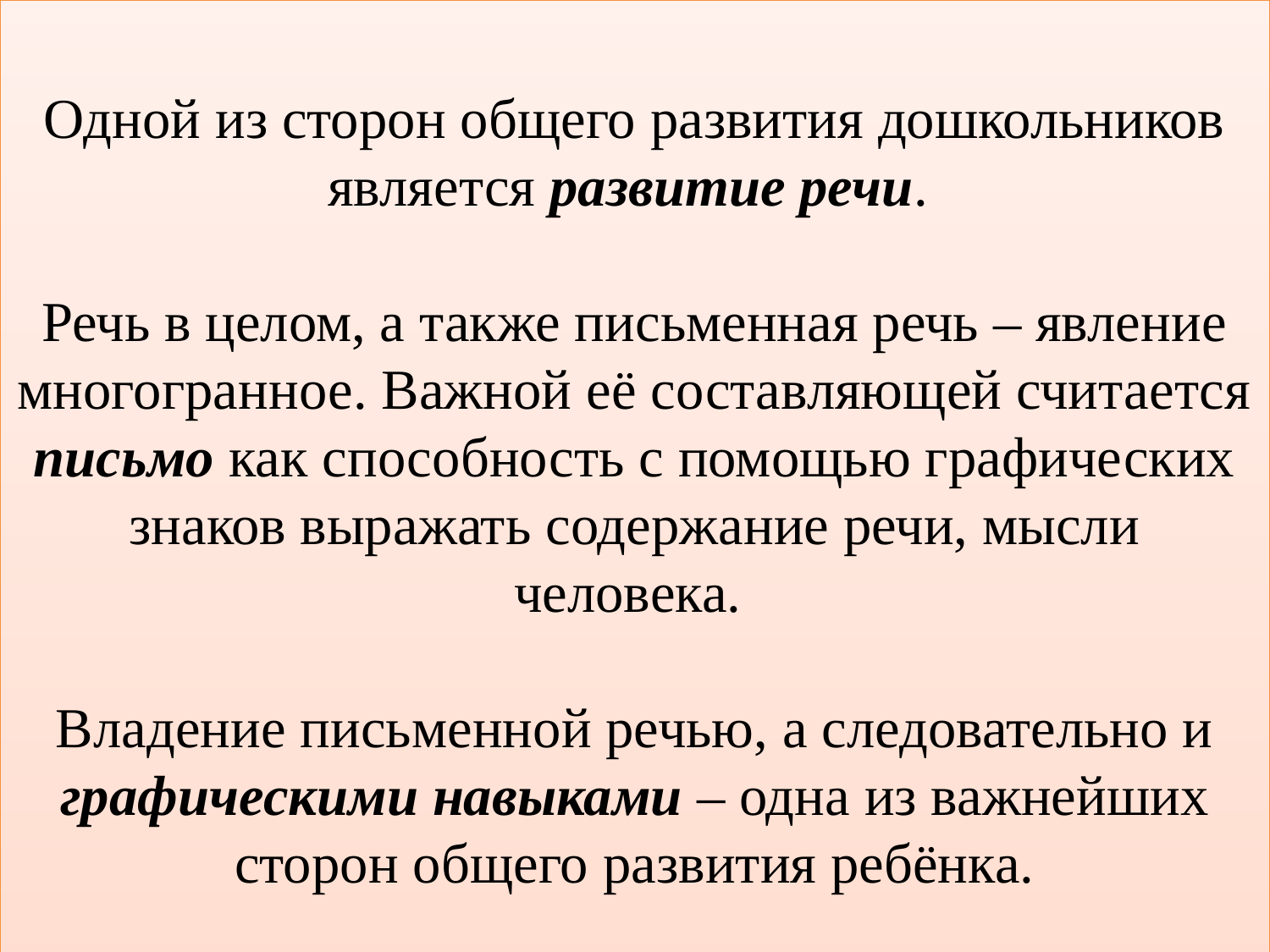

Одной из сторон общего развития дошкольников является развитие речи.

Речь в целом, а также письменная речь – явление многогранное. Важной её составляющей считается письмо как способность с помощью графических знаков выражать содержание речи, мысли человека.

Владение письменной речью, а следовательно и графическими навыками – одна из важнейших сторон общего развития ребёнка.